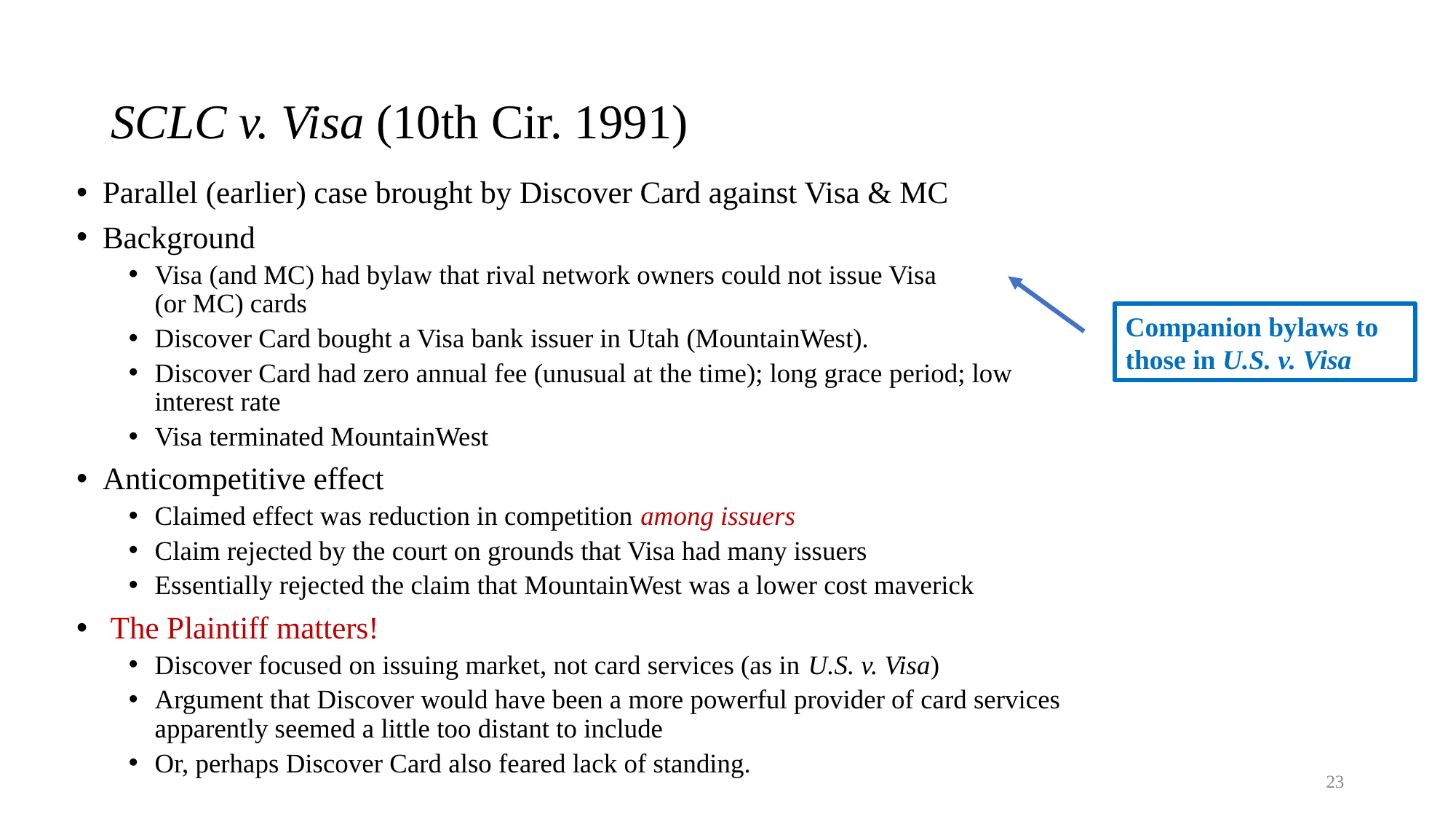

# SCLC v. Visa (10th Cir. 1991)
Parallel (earlier) case brought by Discover Card against Visa & MC
Background
Visa (and MC) had bylaw that rival network owners could not issue Visa
(or MC) cards
Discover Card bought a Visa bank issuer in Utah (MountainWest).
Discover Card had zero annual fee (unusual at the time); long grace period; low interest rate
Visa terminated MountainWest
Anticompetitive effect
Claimed effect was reduction in competition among issuers
Claim rejected by the court on grounds that Visa had many issuers
Essentially rejected the claim that MountainWest was a lower cost maverick
 The Plaintiff matters!
Discover focused on issuing market, not card services (as in U.S. v. Visa)
Argument that Discover would have been a more powerful provider of card services apparently seemed a little too distant to include
Or, perhaps Discover Card also feared lack of standing.

Companion bylaws to those in U.S. v. Visa
23